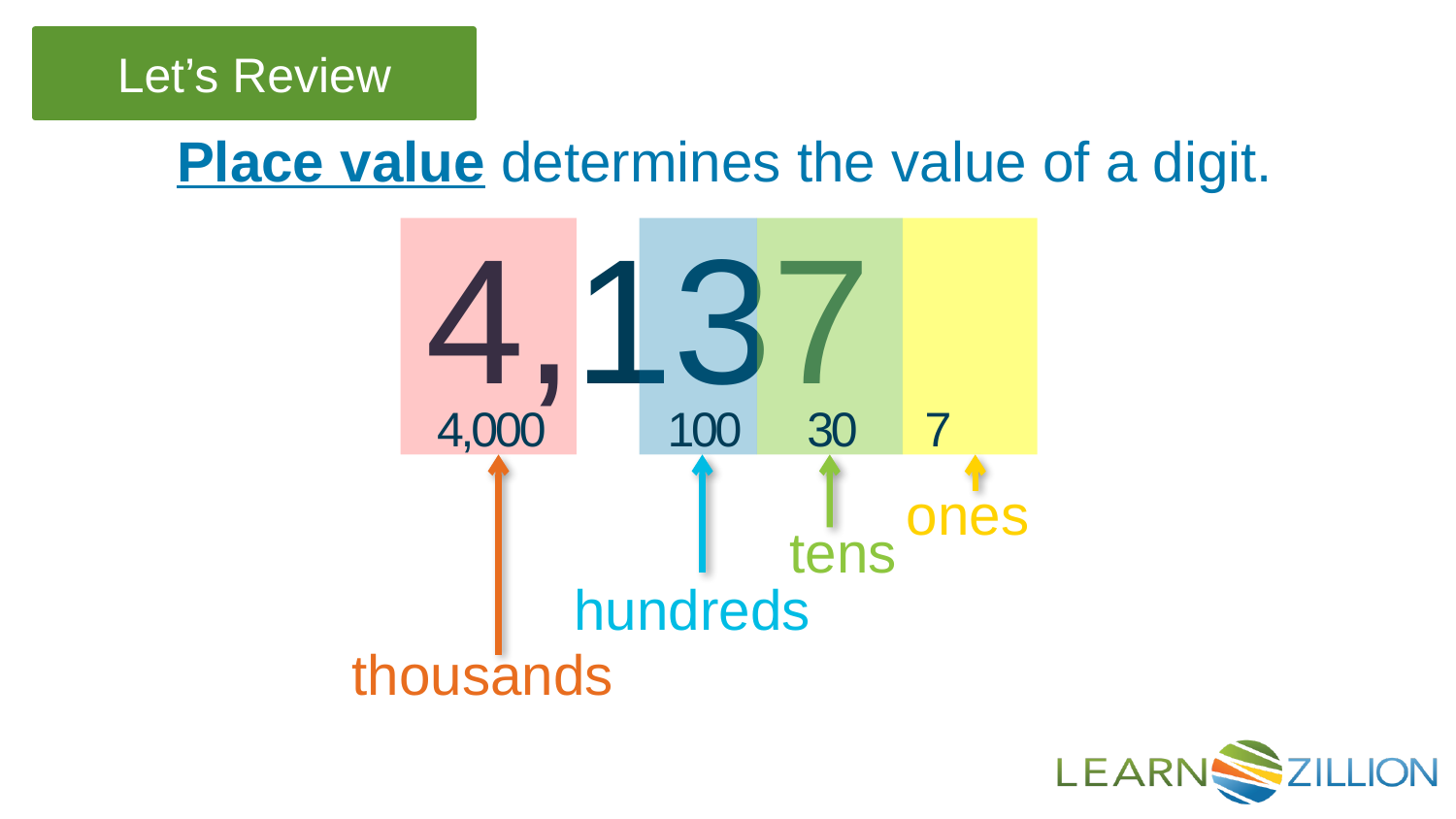

Place value determines the value of a digit.
4,137

4,000
100
30
7
ones
tens
hundreds
thousands